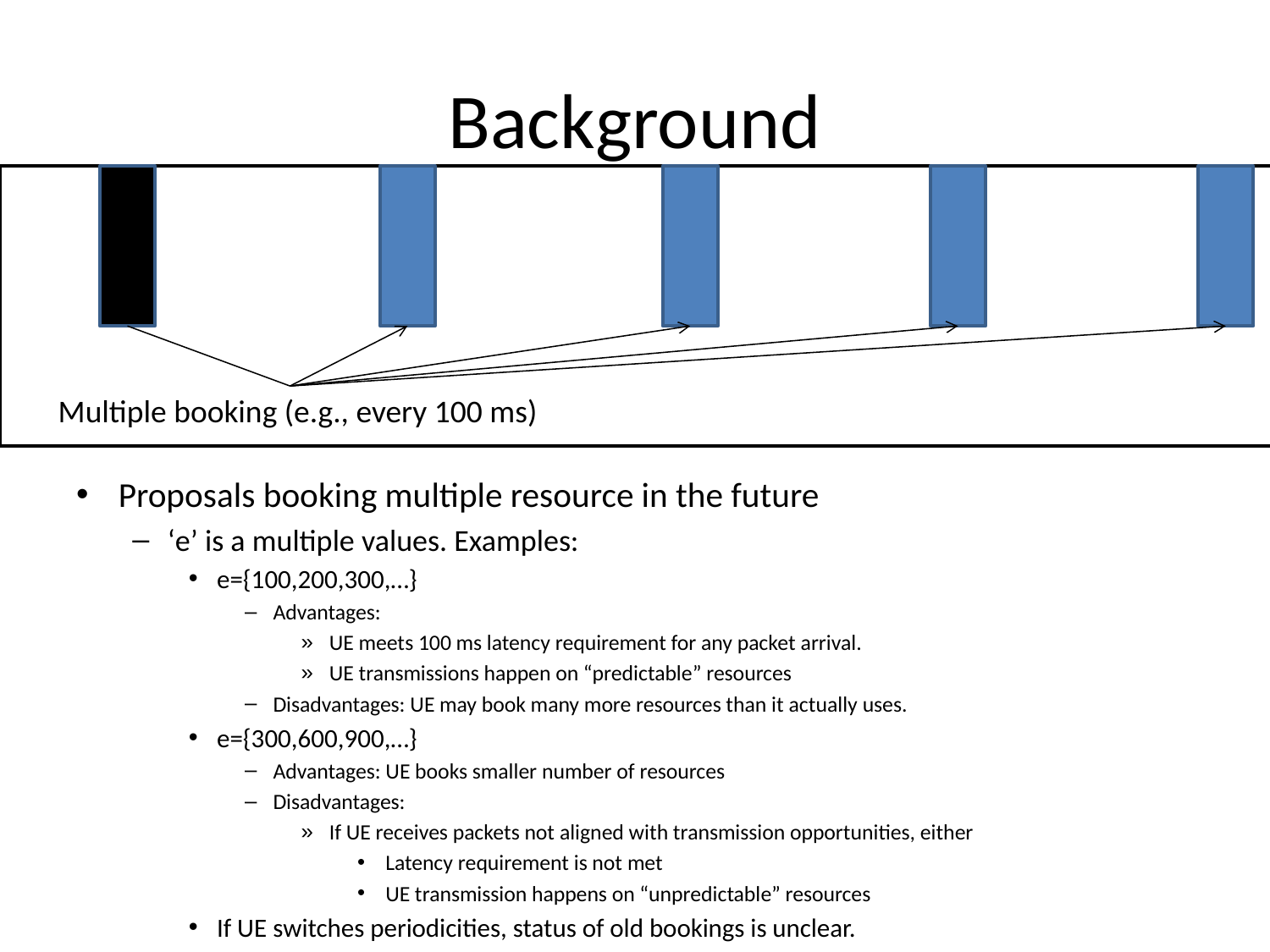

# Background

Multiple booking (e.g., every 100 ms)
Proposals booking multiple resource in the future
‘e’ is a multiple values. Examples:
e={100,200,300,…}
Advantages:
UE meets 100 ms latency requirement for any packet arrival.
UE transmissions happen on “predictable” resources
Disadvantages: UE may book many more resources than it actually uses.
e={300,600,900,…}
Advantages: UE books smaller number of resources
Disadvantages:
If UE receives packets not aligned with transmission opportunities, either
Latency requirement is not met
UE transmission happens on “unpredictable” resources
If UE switches periodicities, status of old bookings is unclear.